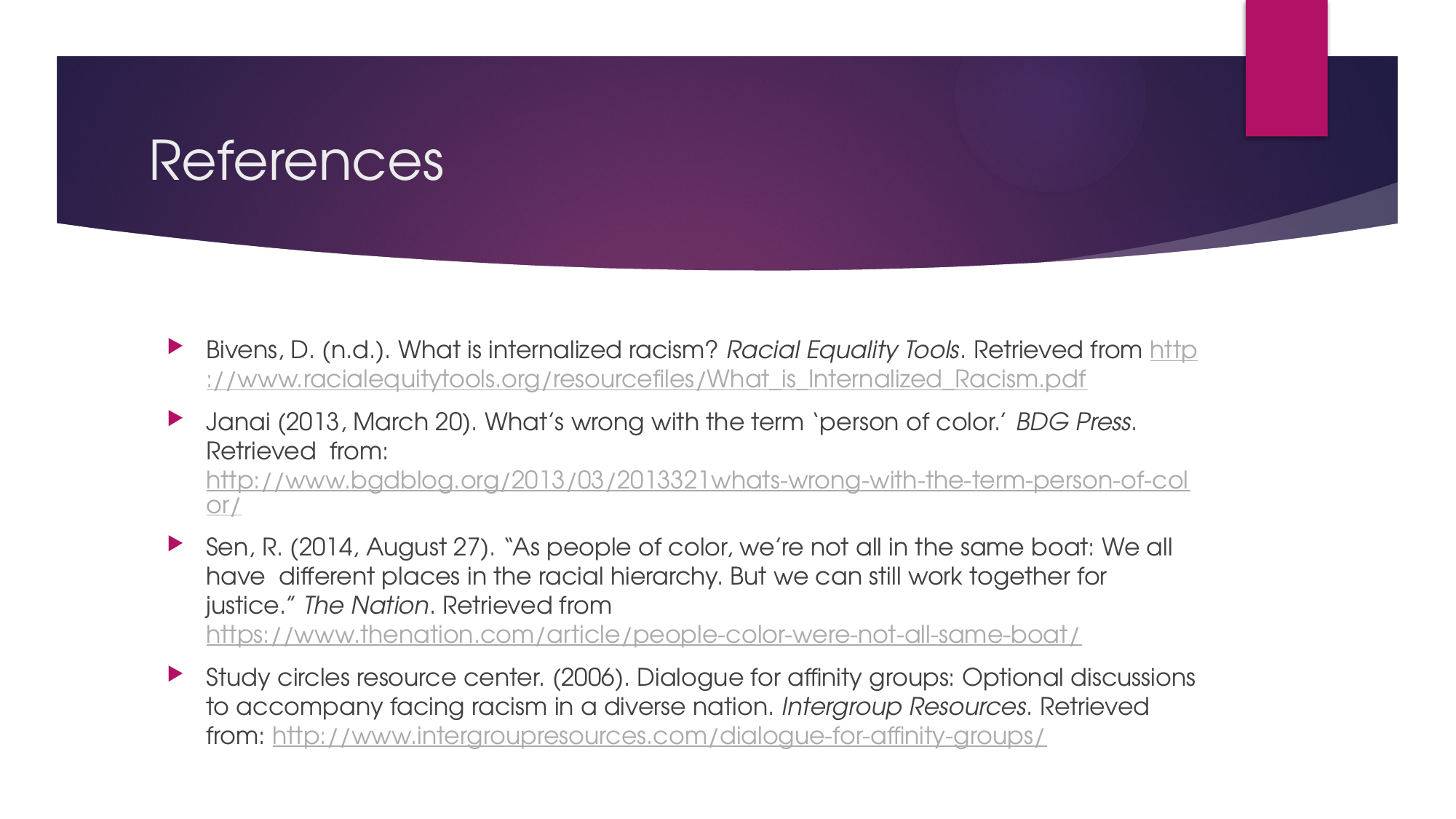

# References

Bivens, D. (n.d.). What is internalized racism? Racial Equality Tools. Retrieved from http://www.racialequitytools.org/resourcefiles/What_is_Internalized_Racism.pdf
Janai (2013, March 20). What’s wrong with the term ‘person of color.’ BDG Press. Retrieved  from: http://www.bgdblog.org/2013/03/2013321whats-wrong-with-the-term-person-of-color/
Sen, R. (2014, August 27). “As people of color, we’re not all in the same boat: We all have  different places in the racial hierarchy. But we can still work together for justice.” The Nation. Retrieved from https://www.thenation.com/article/people-color-were-not-all-same-boat/
Study circles resource center. (2006). Dialogue for affinity groups: Optional discussions to accompany facing racism in a diverse nation. Intergroup Resources. Retrieved from: http://www.intergroupresources.com/dialogue-for-affinity-groups/